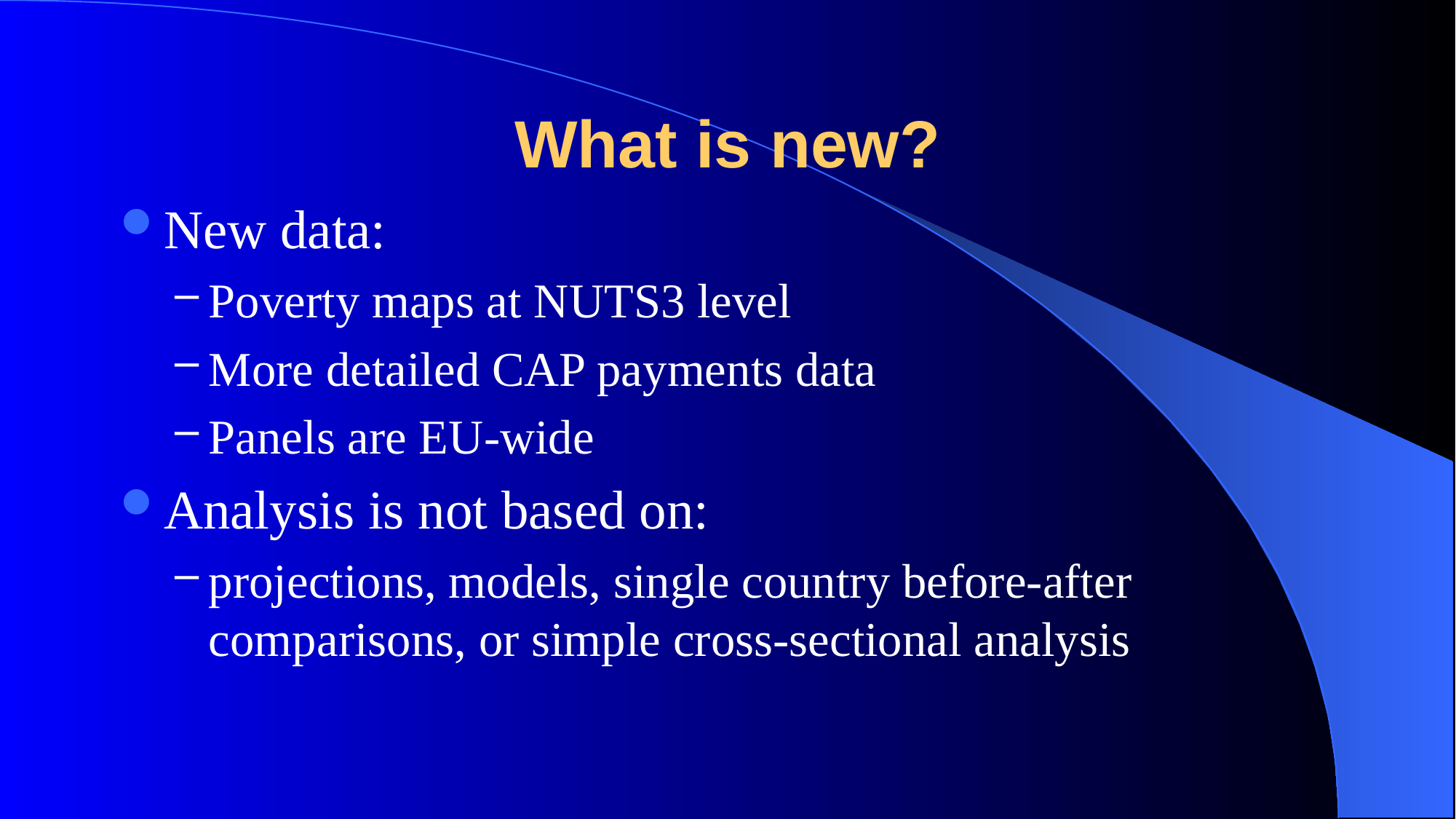

# What is new?
New data:
Poverty maps at NUTS3 level
More detailed CAP payments data
Panels are EU-wide
Analysis is not based on:
projections, models, single country before-after comparisons, or simple cross-sectional analysis